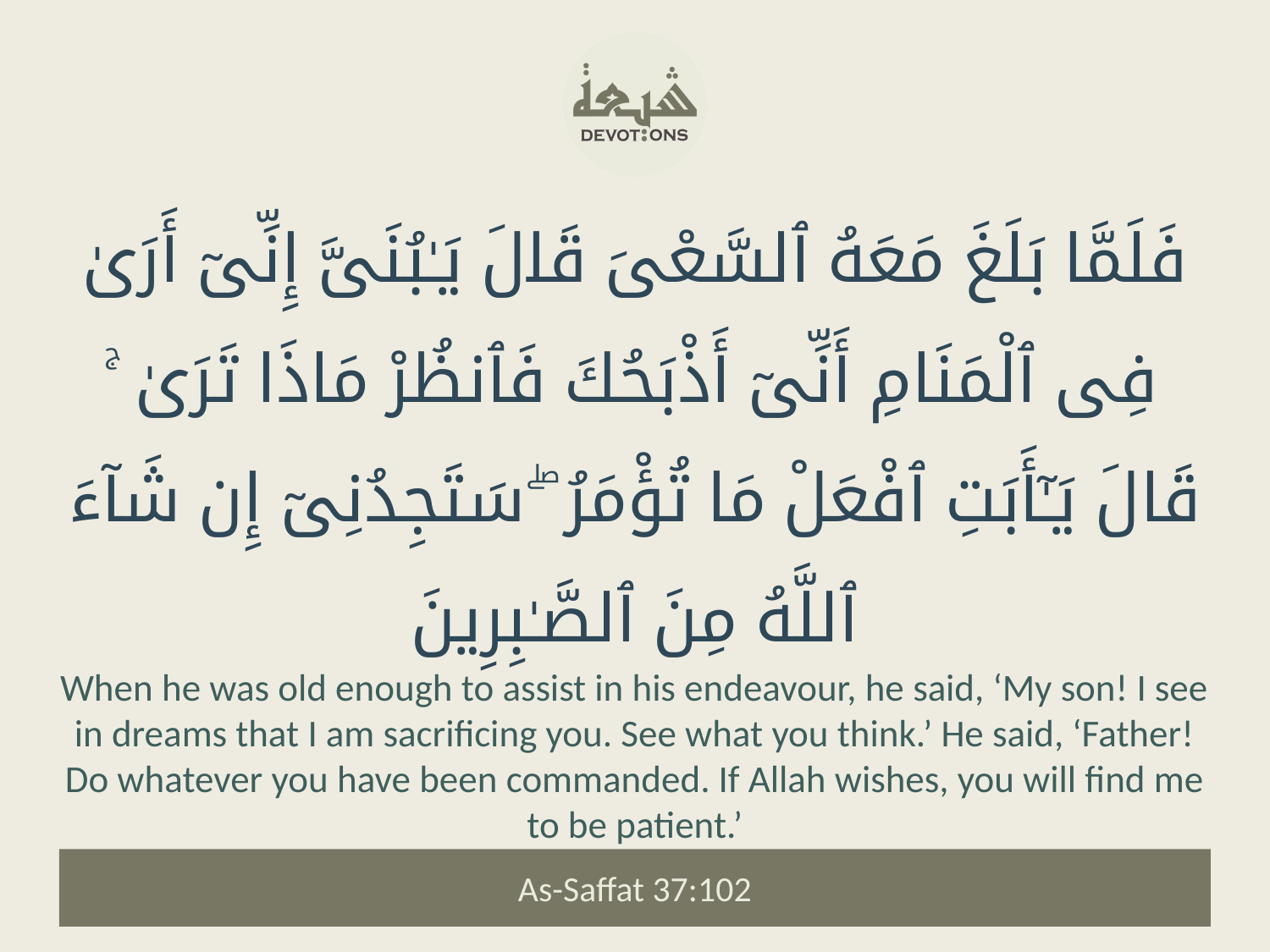

فَلَمَّا بَلَغَ مَعَهُ ٱلسَّعْىَ قَالَ يَـٰبُنَىَّ إِنِّىٓ أَرَىٰ فِى ٱلْمَنَامِ أَنِّىٓ أَذْبَحُكَ فَٱنظُرْ مَاذَا تَرَىٰ ۚ قَالَ يَـٰٓأَبَتِ ٱفْعَلْ مَا تُؤْمَرُ ۖ سَتَجِدُنِىٓ إِن شَآءَ ٱللَّهُ مِنَ ٱلصَّـٰبِرِينَ
When he was old enough to assist in his endeavour, he said, ‘My son! I see in dreams that I am sacrificing you. See what you think.’ He said, ‘Father! Do whatever you have been commanded. If Allah wishes, you will find me to be patient.’
As-Saffat 37:102